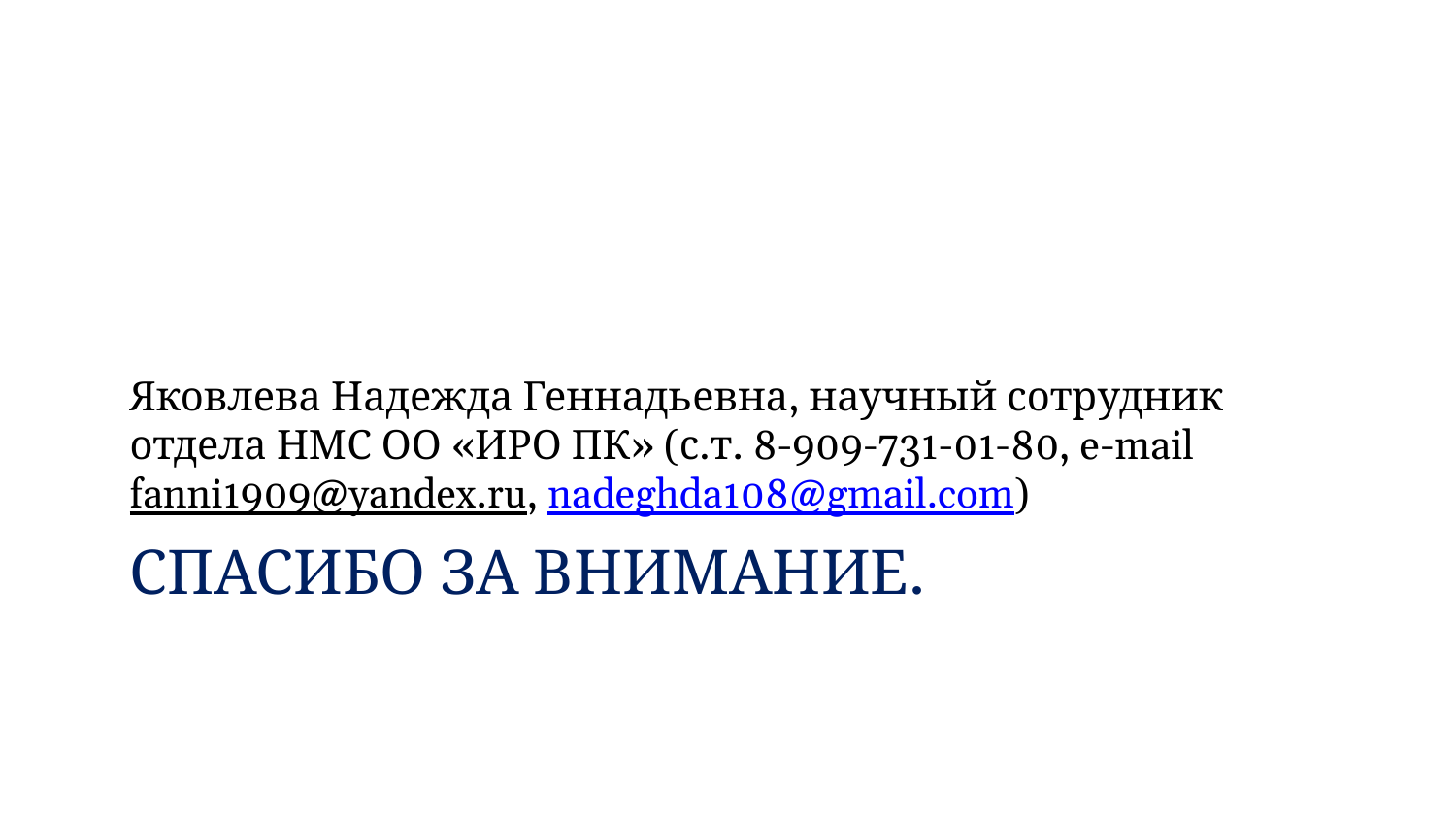

Яковлева Надежда Геннадьевна, научный сотрудник отдела НМС ОО «ИРО ПК» (с.т. 8-909-731-01-80, e-mail  fanni1909@yandex.ru, nadeghda108@gmail.com)
# Спасибо за внимание.